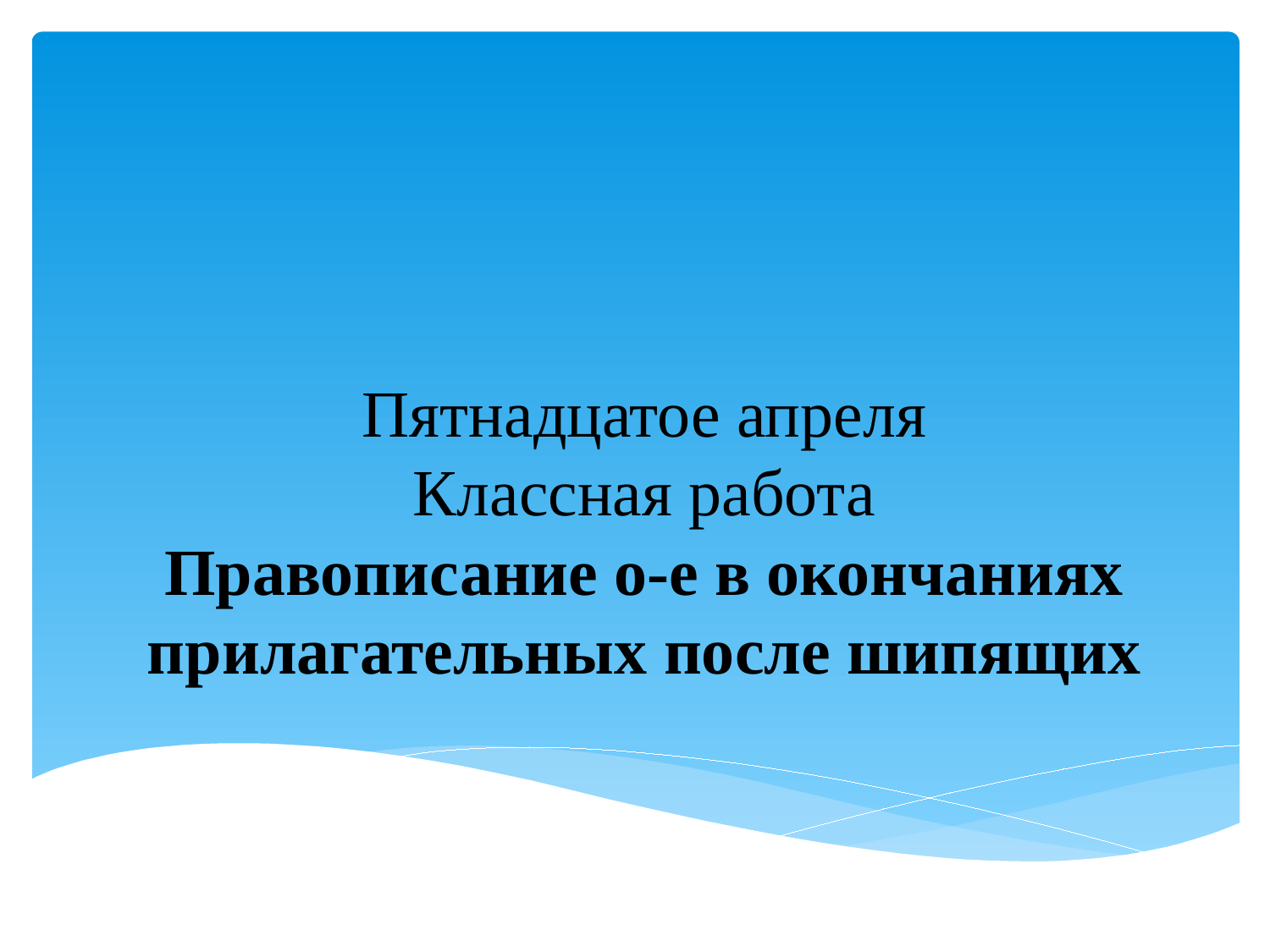

# Пятнадцатое апреля Классная работа Правописание о-е в окончаниях прилагательных после шипящих